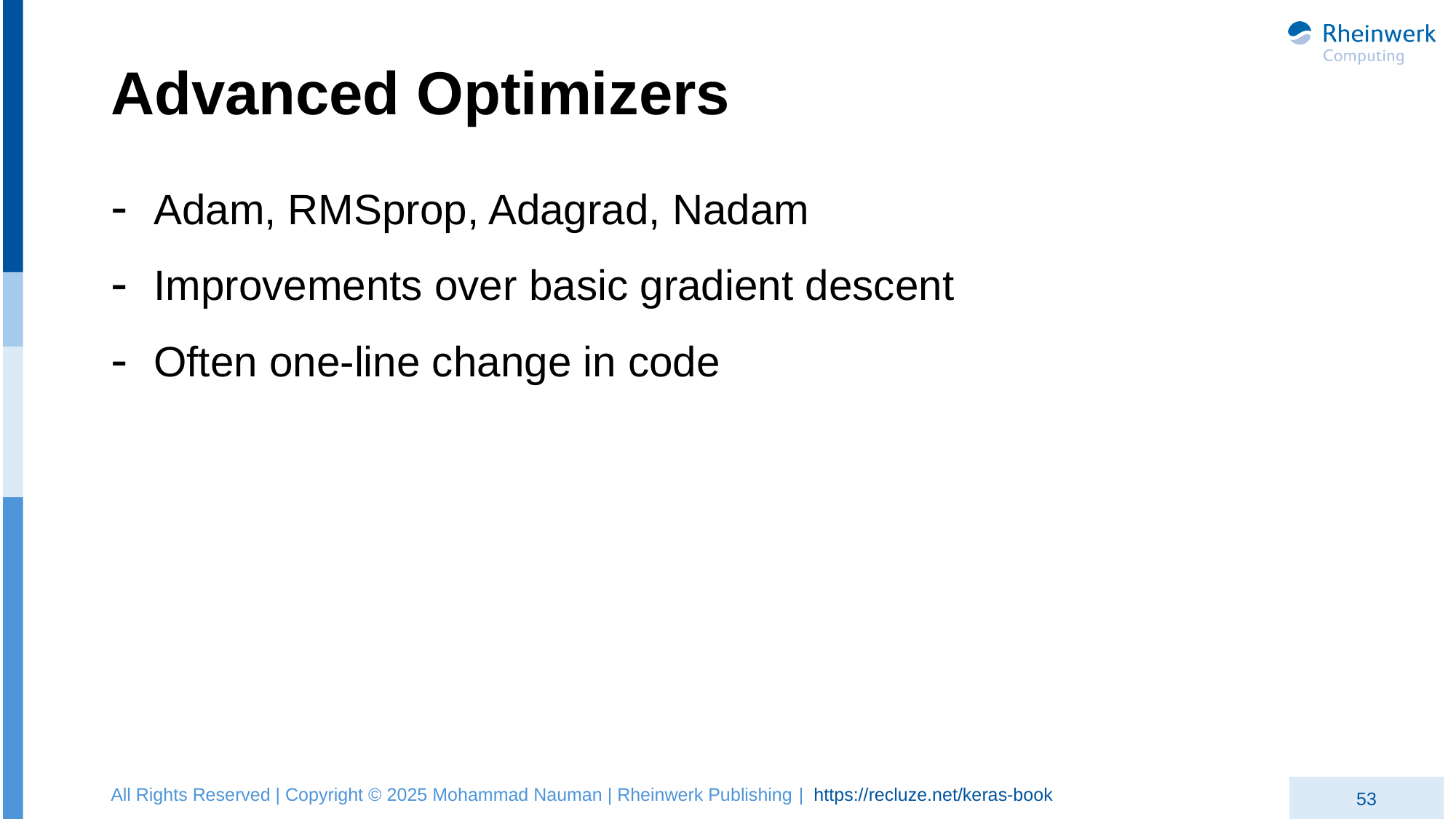

# Advanced Optimizers
Adam, RMSprop, Adagrad, Nadam
Improvements over basic gradient descent
Often one-line change in code